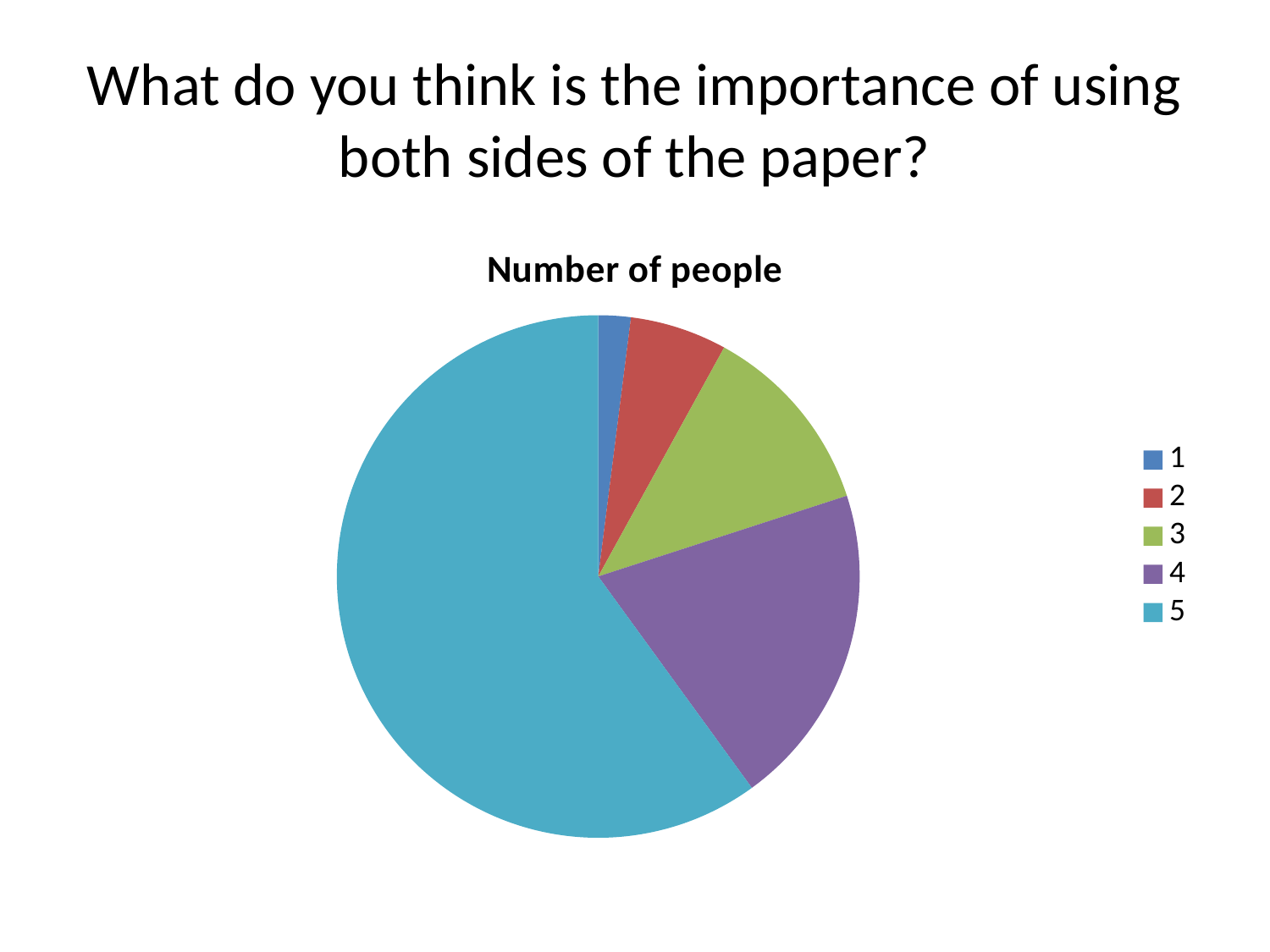

# What do you think is the importance of using both sides of the paper?

### Chart:

| Category | Number of people |
|---|---|
| 1 | 1.0 |
| 2 | 3.0 |
| 3 | 6.0 |
| 4 | 10.0 |
| 5 | 30.0 |